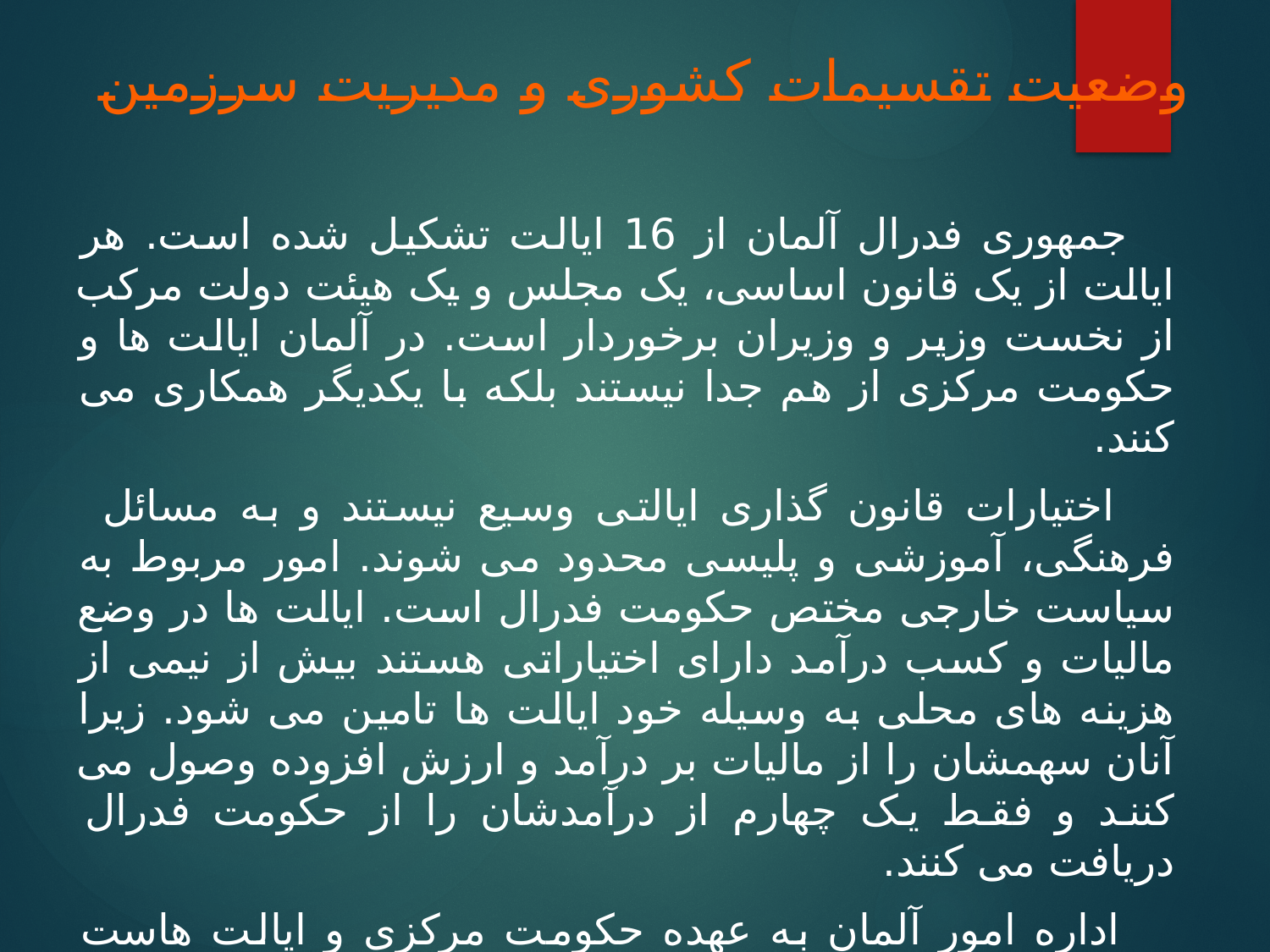

# وضعیت تقسیمات کشوری و مدیریت سرزمین
   جمهوری فدرال آلمان از 16 ایالت تشکیل شده است. هر ایالت از یک قانون اساسی، یک مجلس و یک هیئت دولت مرکب از نخست وزیر و وزیران برخوردار است. در آلمان ایالت ها و حکومت مرکزی از هم جدا نیستند بلکه با یکدیگر همکاری می کنند.
   اختیارات قانون گذاری ایالتی وسیع نیستند و به مسائل  فرهنگی، آموزشی و پلیسی محدود می شوند. امور مربوط به سیاست خارجی مختص حکومت فدرال است. ایالت ها در وضع مالیات و کسب درآمد دارای اختیاراتی هستند بیش از نیمی از هزینه های محلی به وسیله خود ایالت ها تامین می شود. زیرا آنان سهمشان را از مالیات بر درآمد و ارزش افزوده وصول می کنند و فقط یک چهارم از درآمدشان را از حکومت فدرال دریافت می کنند.
   اداره امور آلمان به عهده حکومت مرکزی و ایالت هاست حکومت مرکزی مرکب از صدراعظم، 15 وزارتخانه فدرال و چند سازمان وابسته به دولت است. جکومت ایالت ها به وسیله مجلس ایالتی انتخاب می شوند. استقلال عمل این حکومت در تنظیم برنامه های سیاسی و اداری ایالت مربوطه است. در سه ایالت برلین ، هامبورگ و برمن وظایف نخست وزیر را شهردار انجام می دهد و وزیران هم سناتور هستند. به عبارت دیگر مجلس محلی این سه ایالت مجلس سنا نام دارد و رئیس سنا همان شهردار است